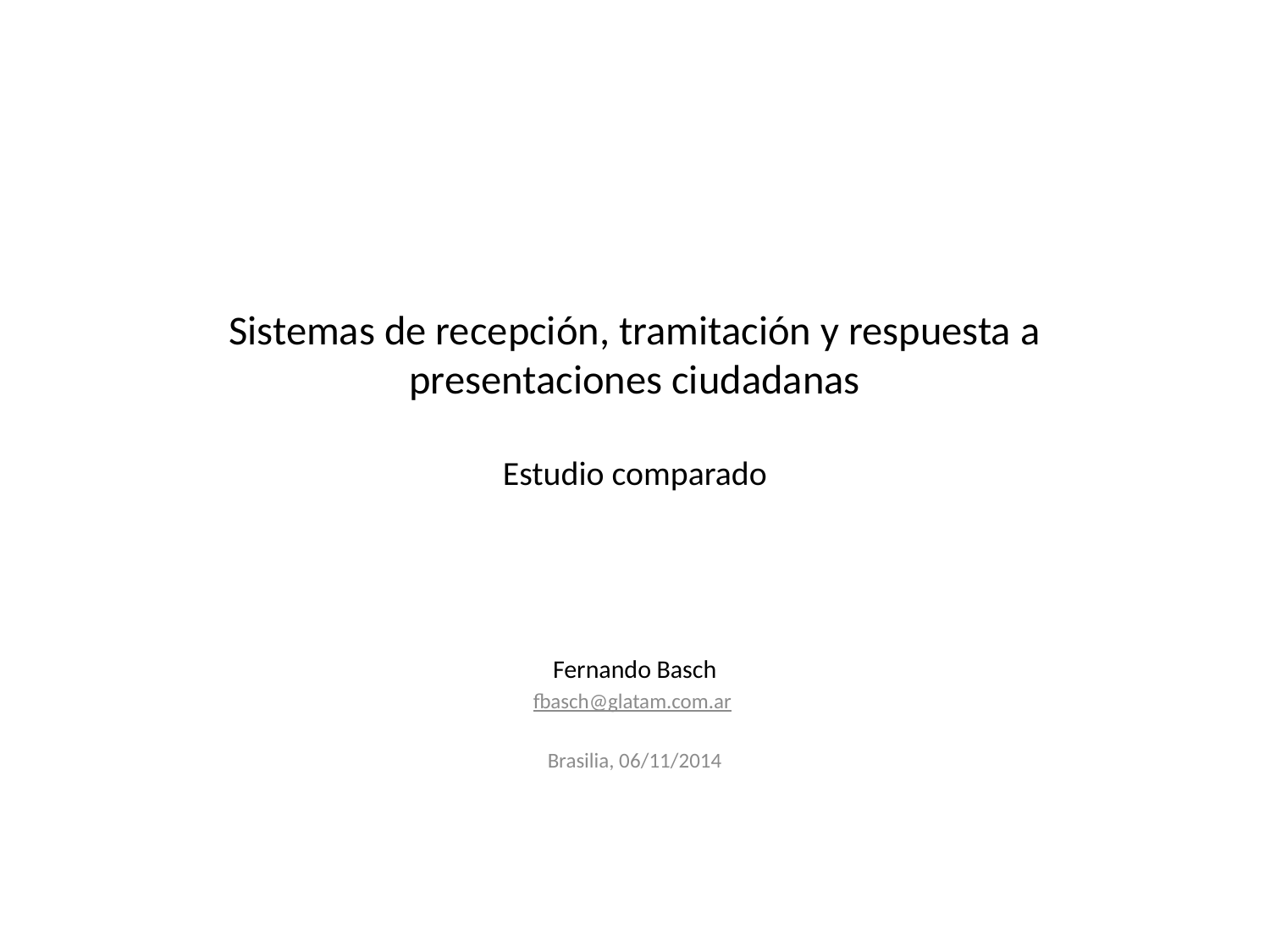

# Sistemas de recepción, tramitación y respuesta a presentaciones ciudadanas Estudio comparado

Fernando Basch
fbasch@glatam.com.ar

Brasilia, 06/11/2014